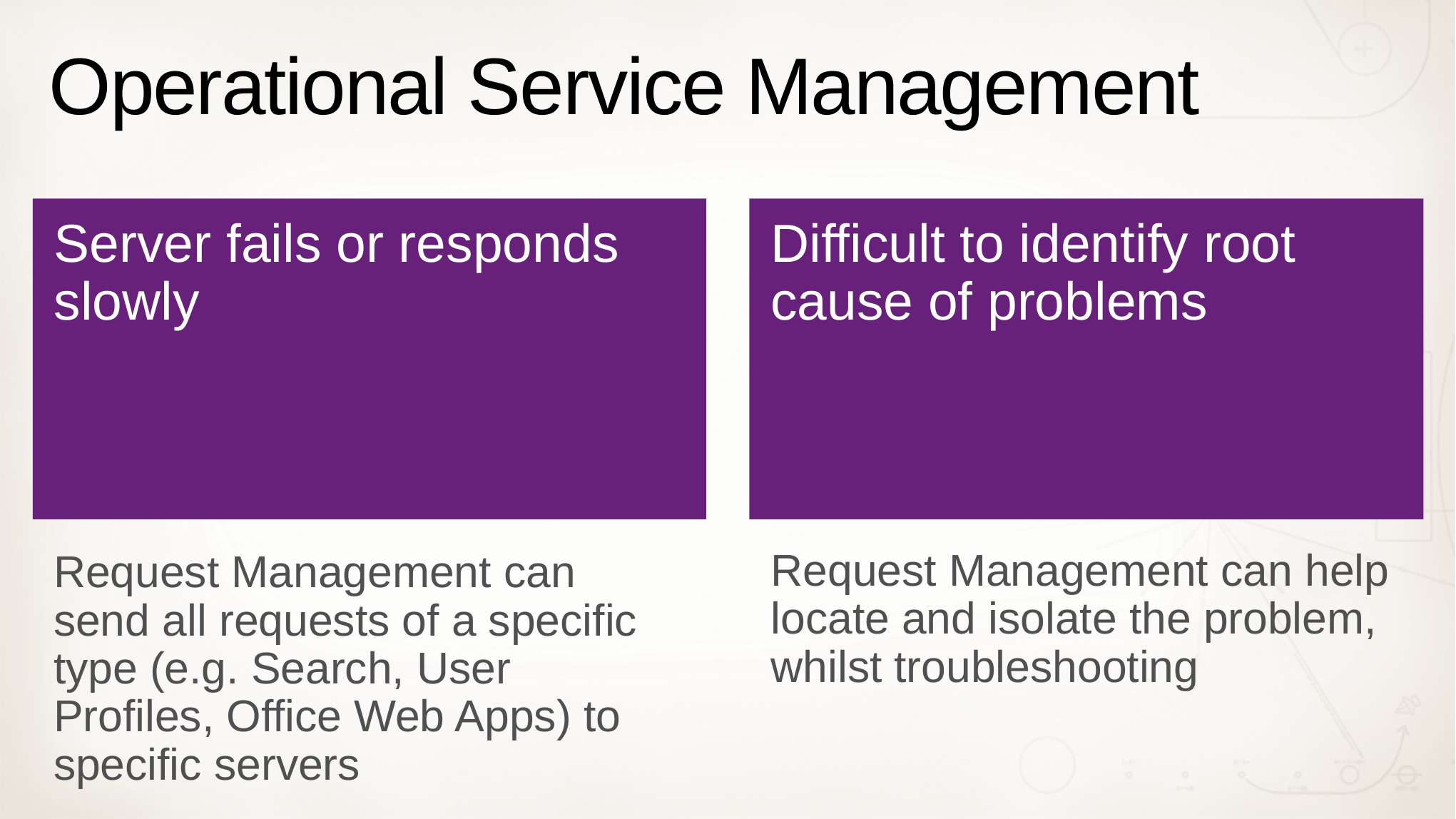

# Operational Service Management
Server fails or responds slowly
Difficult to identify root cause of problems
Request Management can help locate and isolate the problem, whilst troubleshooting
Request Management can send all requests of a specific type (e.g. Search, User Profiles, Office Web Apps) to specific servers